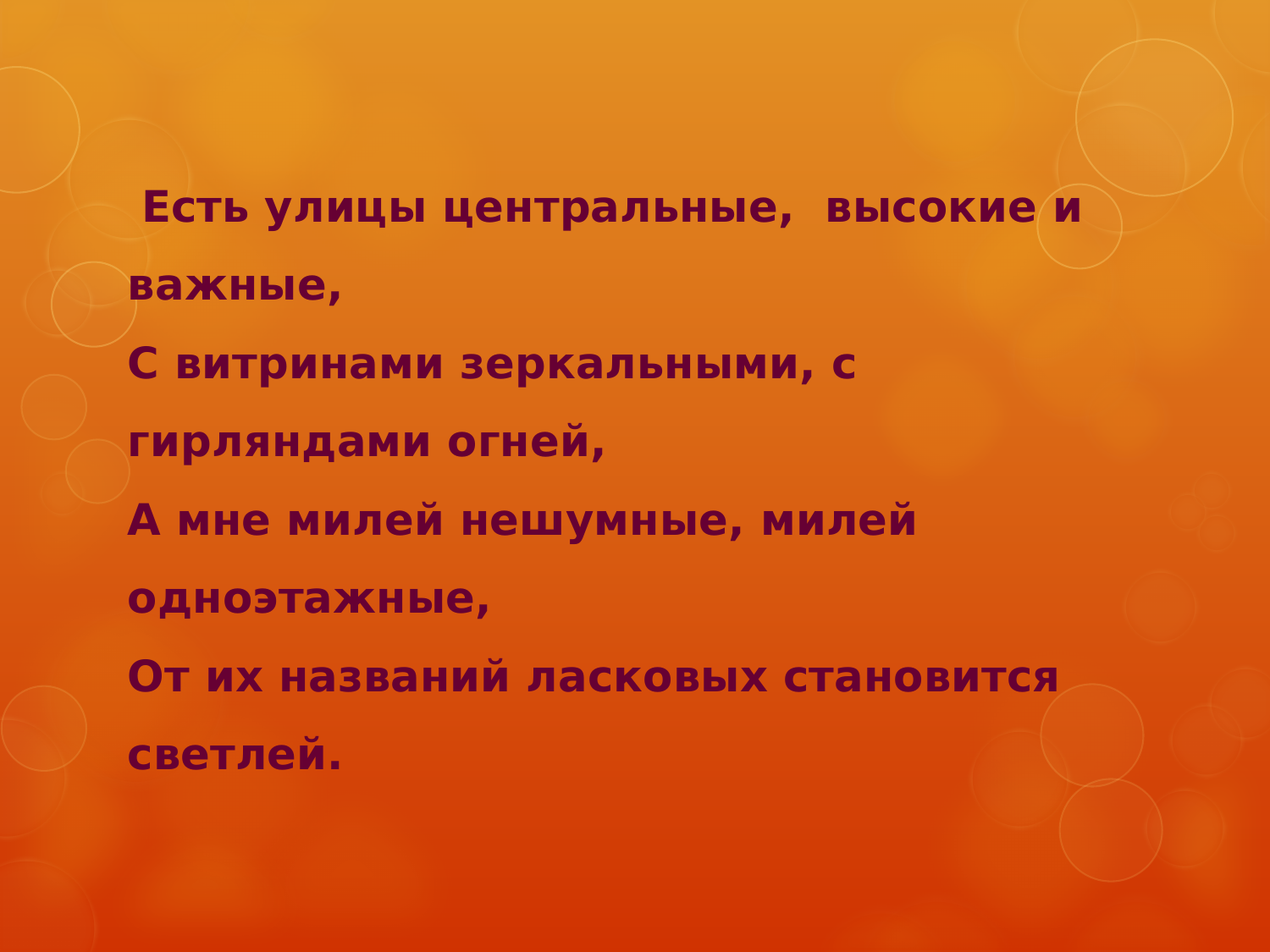

#
 Есть улицы центpальные,  высокие и важные,
С витpинами зеpкальными, с гиpляндами огней,
А мне милей нешумные, милей одноэтажные,
От их названий ласковых становится светлей.